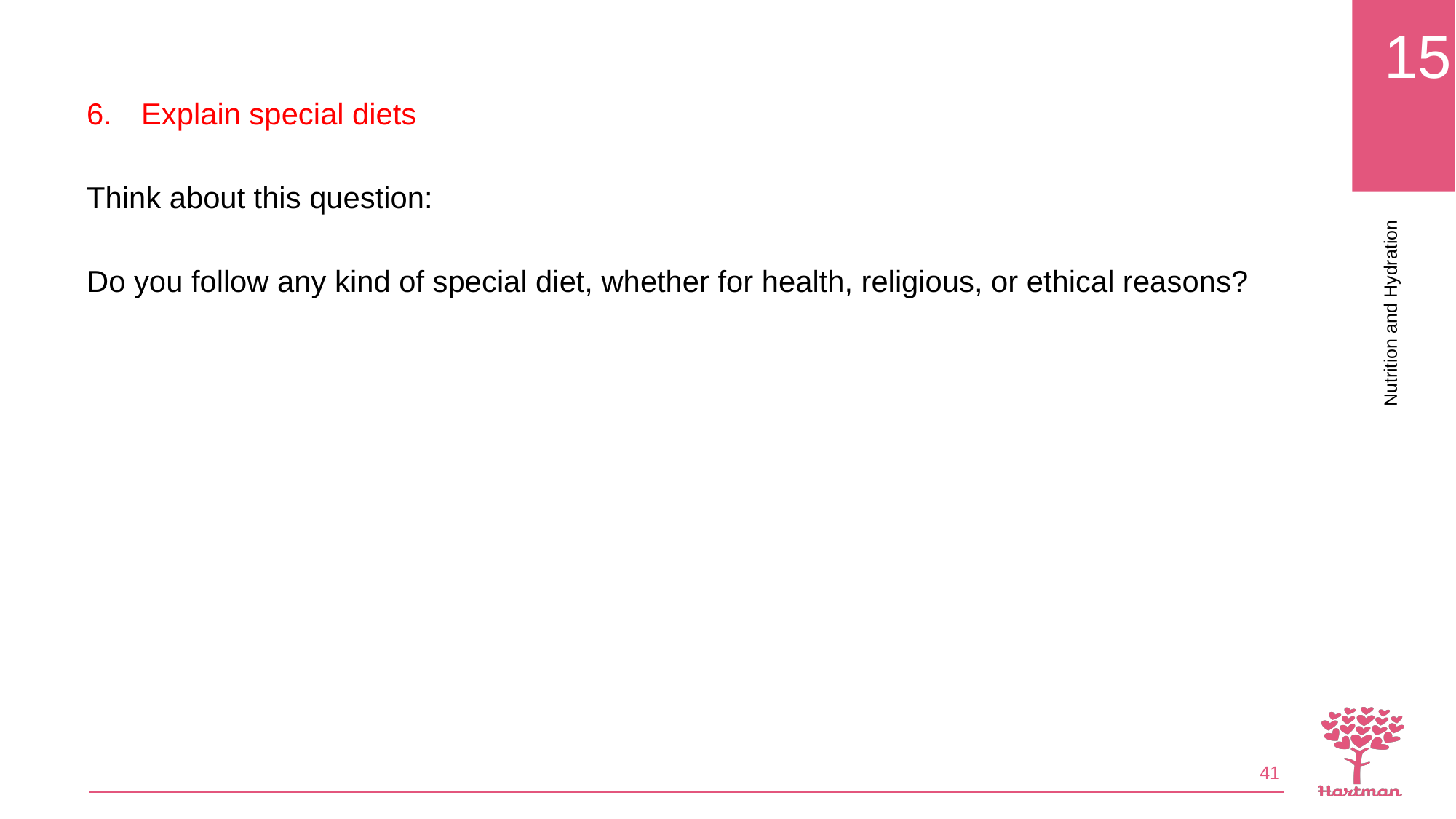

Explain special diets

Think about this question:

Do you follow any kind of special diet, whether for health, religious, or ethical reasons?

41